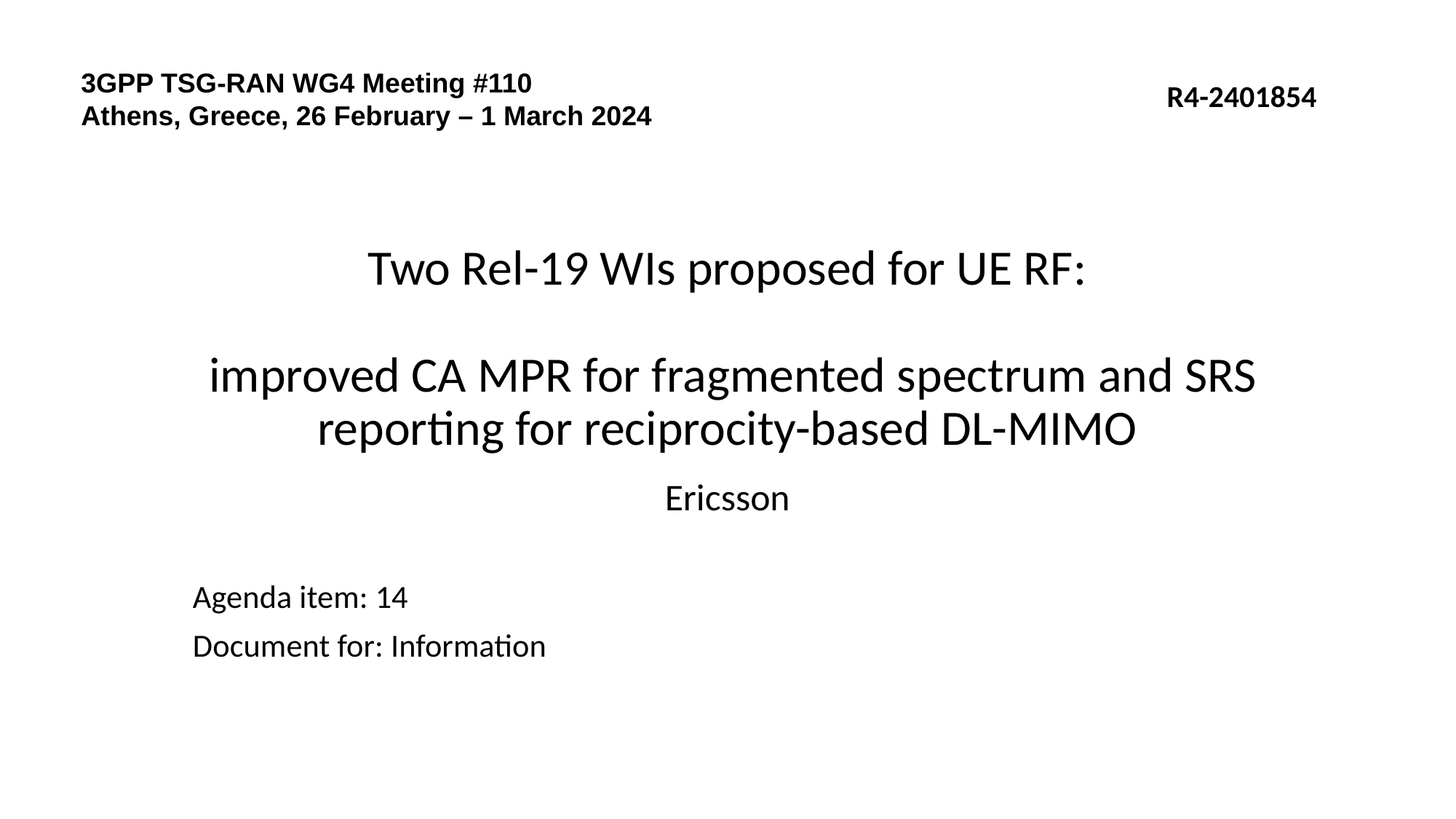

3GPP TSG-RAN WG4 Meeting #110
Athens, Greece, 26 February – 1 March 2024
R4-2401854
Two Rel-19 WIs proposed for UE RF:

 improved CA MPR for fragmented spectrum and SRS reporting for reciprocity-based DL-MIMO

Ericsson

Agenda item: 14
Document for: Information